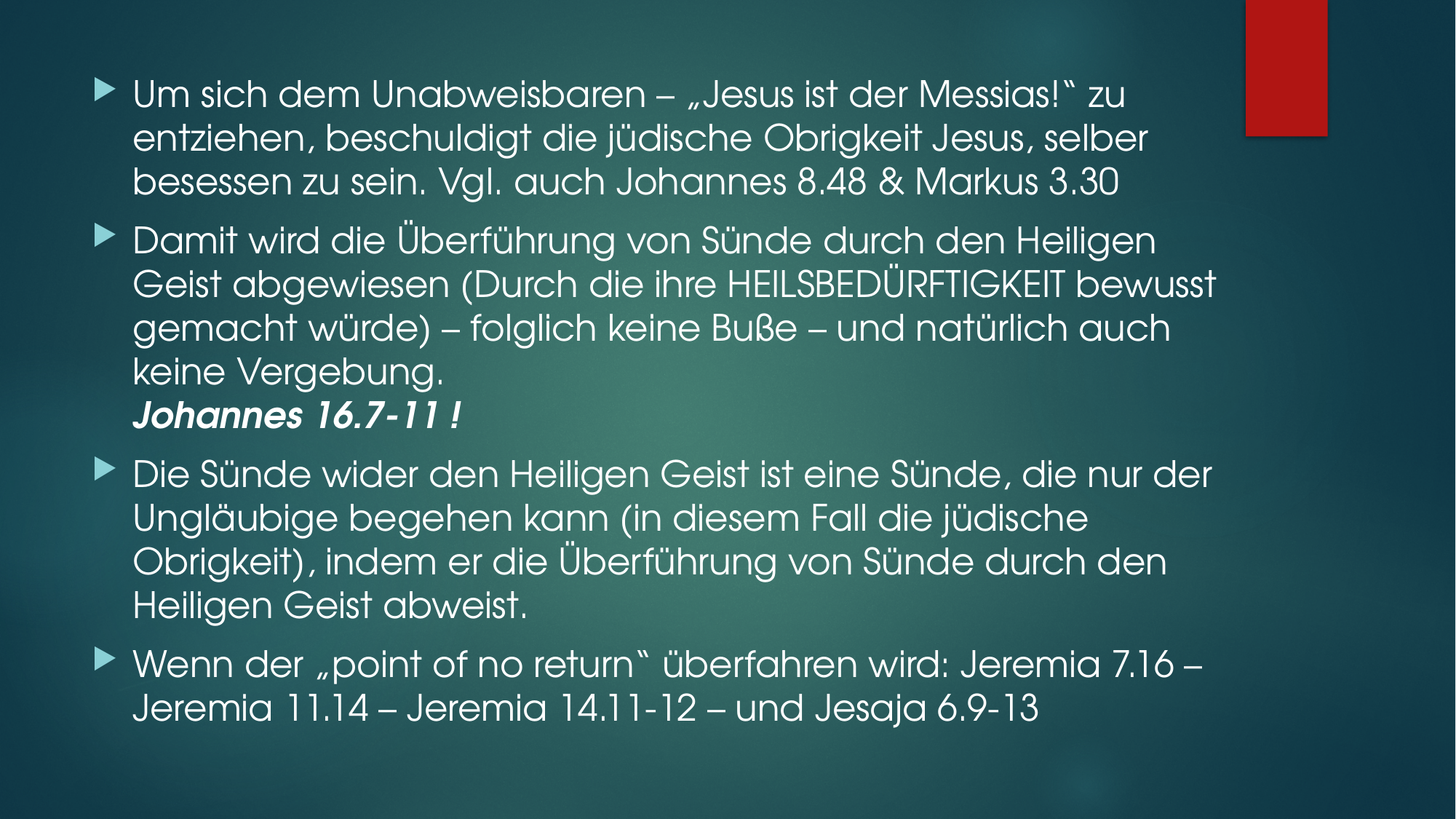

#
Um sich dem Unabweisbaren – „Jesus ist der Messias!“ zu entziehen, beschuldigt die jüdische Obrigkeit Jesus, selber besessen zu sein. Vgl. auch Johannes 8.48 & Markus 3.30
Damit wird die Überführung von Sünde durch den Heiligen Geist abgewiesen (Durch die ihre HEILSBEDÜRFTIGKEIT bewusst gemacht würde) – folglich keine Buße – und natürlich auch keine Vergebung.
Johannes 16.7-11 !
Die Sünde wider den Heiligen Geist ist eine Sünde, die nur der Ungläubige begehen kann (in diesem Fall die jüdische Obrigkeit), indem er die Überführung von Sünde durch den Heiligen Geist abweist.
Wenn der „point of no return“ überfahren wird: Jeremia 7.16 – Jeremia 11.14 – Jeremia 14.11-12 – und Jesaja 6.9-13